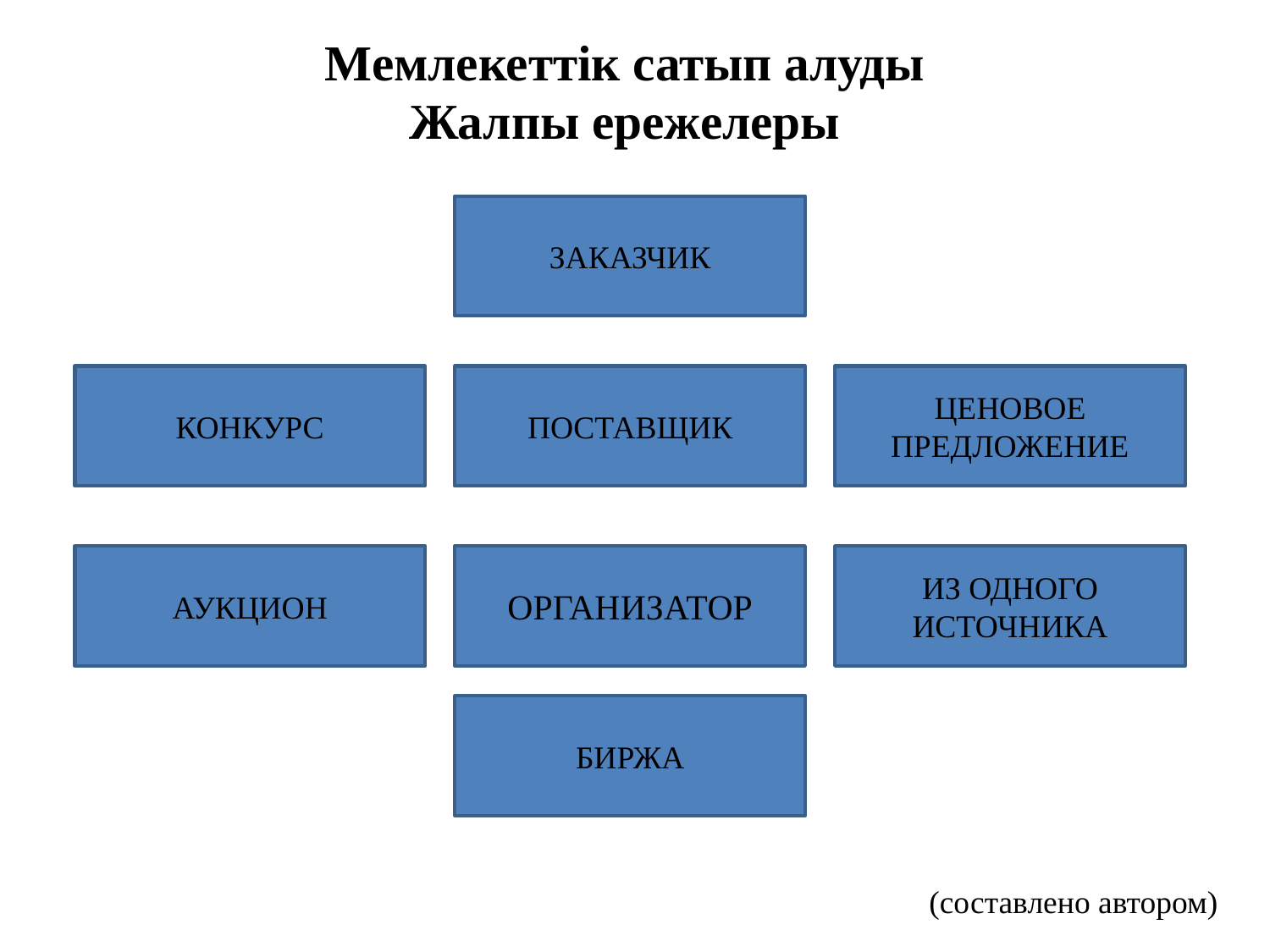

Мемлекеттiк сатып алуды
Жалпы ережелеры
ЗАКАЗЧИК
КОНКУРС
ПОСТАВЩИК
ЦЕНОВОЕ ПРЕДЛОЖЕНИЕ
АУКЦИОН
ОРГАНИЗАТОР
ИЗ ОДНОГО ИСТОЧНИКА
БИРЖА
(составлено автором)